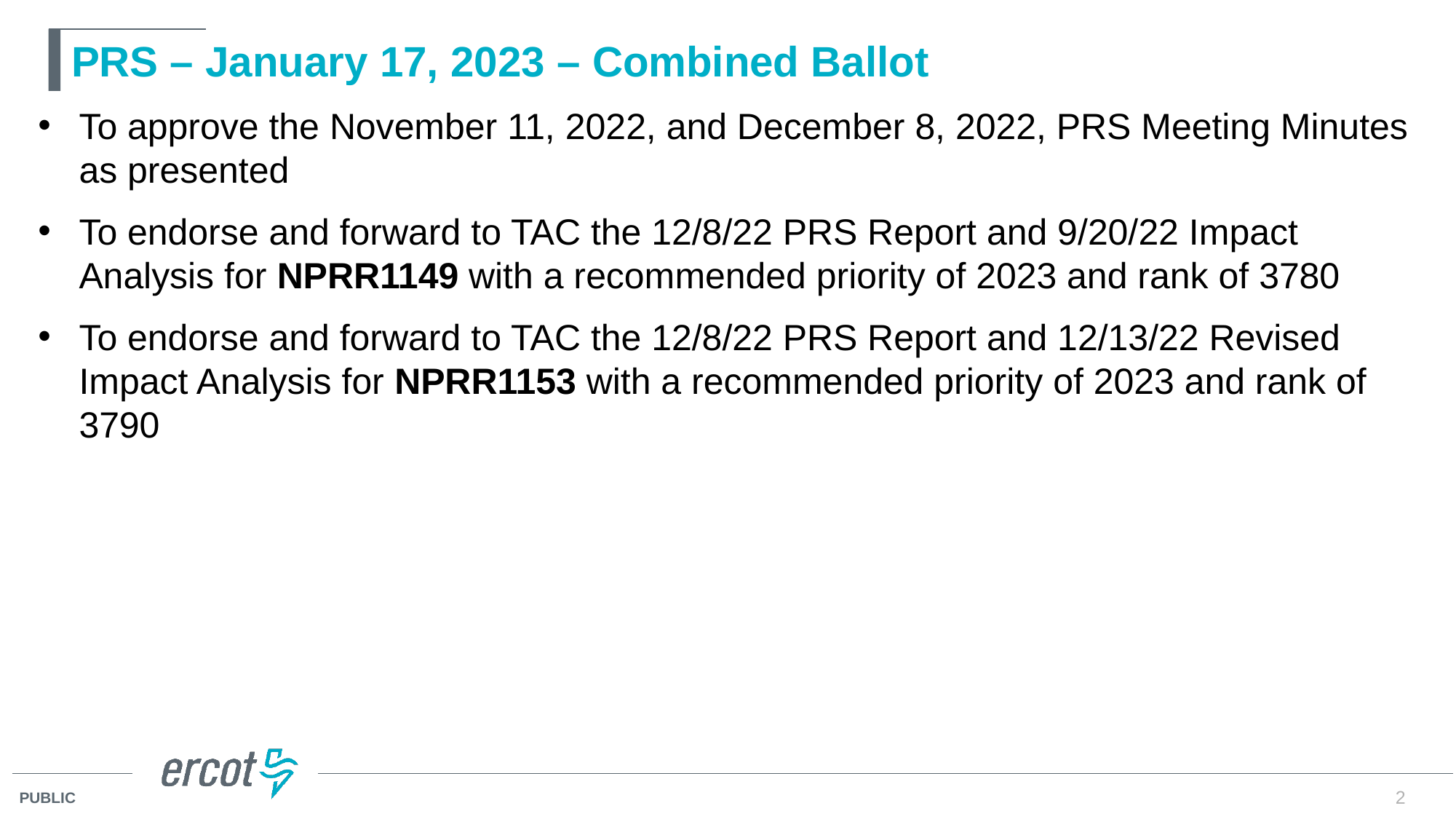

# PRS – January 17, 2023 – Combined Ballot
To approve the November 11, 2022, and December 8, 2022, PRS Meeting Minutes as presented
To endorse and forward to TAC the 12/8/22 PRS Report and 9/20/22 Impact Analysis for NPRR1149 with a recommended priority of 2023 and rank of 3780
To endorse and forward to TAC the 12/8/22 PRS Report and 12/13/22 Revised Impact Analysis for NPRR1153 with a recommended priority of 2023 and rank of 3790

2